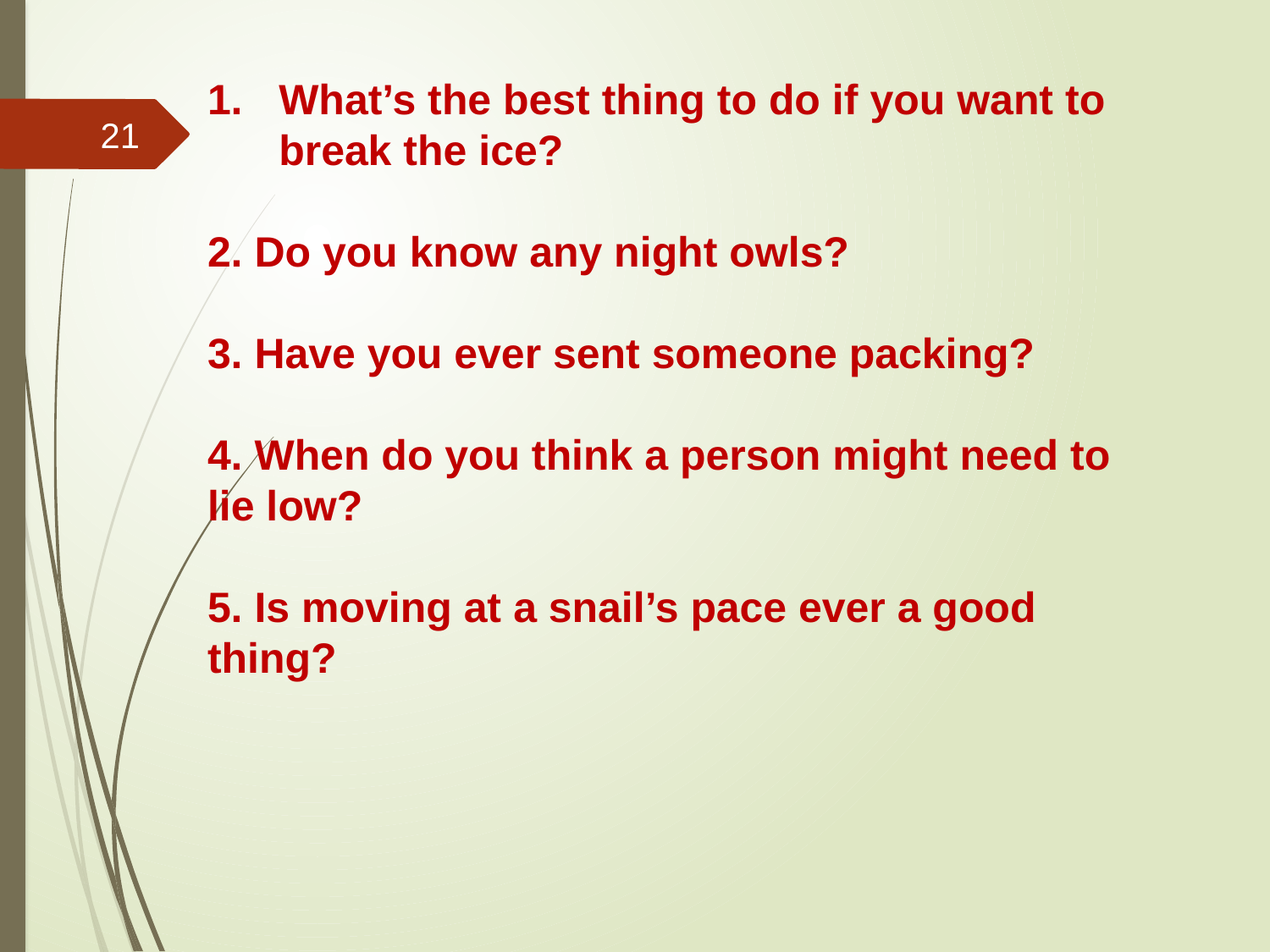

What’s the best thing to do if you want to break the ice?

2. Do you know any night owls?

3. Have you ever sent someone packing?

4. When do you think a person might need to lie low?

5. Is moving at a snail’s pace ever a good thing?
21